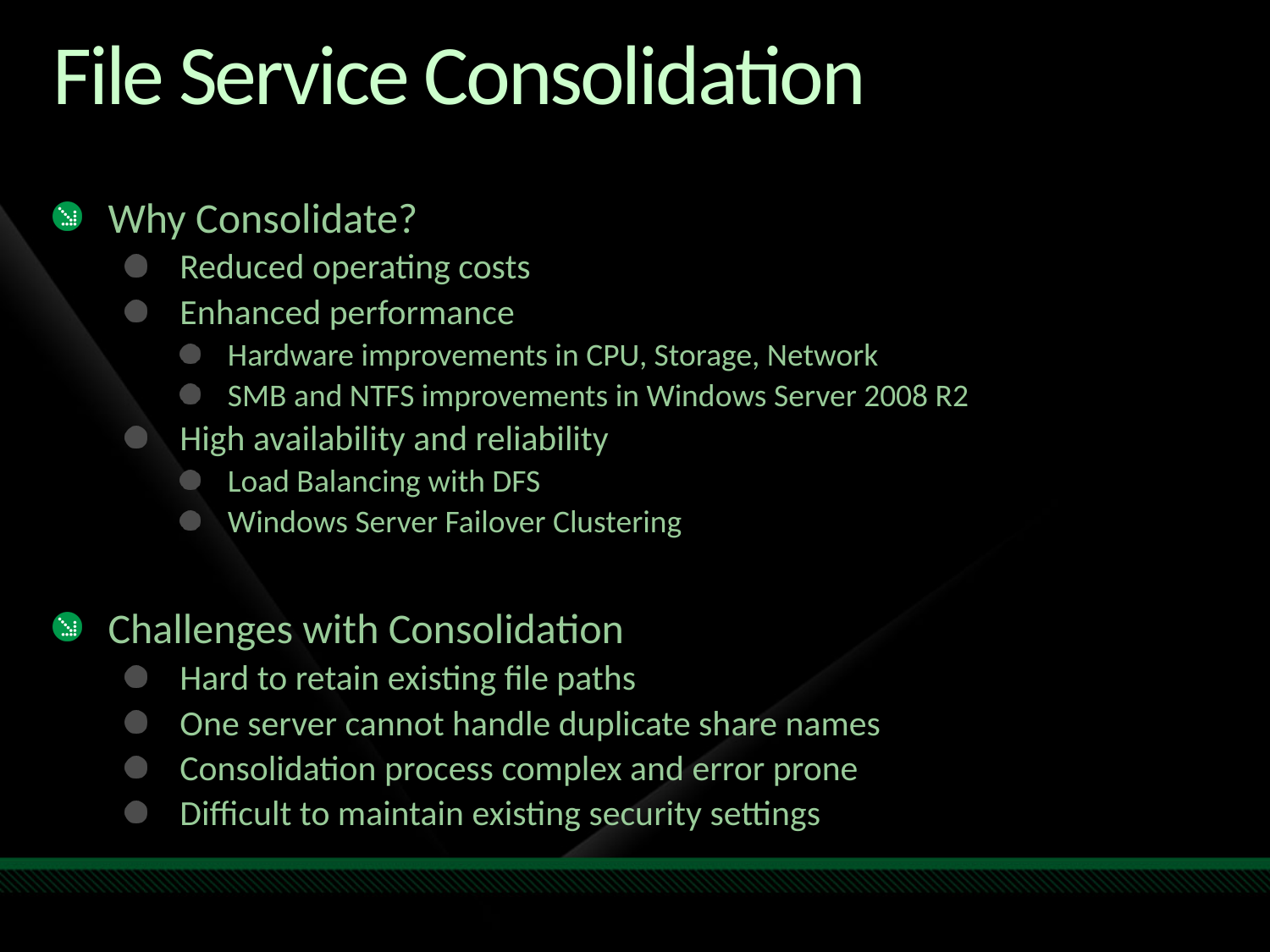

# File Service Consolidation
Why Consolidate?
Reduced operating costs
Enhanced performance
Hardware improvements in CPU, Storage, Network
SMB and NTFS improvements in Windows Server 2008 R2
High availability and reliability
Load Balancing with DFS
Windows Server Failover Clustering

Challenges with Consolidation
Hard to retain existing file paths
One server cannot handle duplicate share names
Consolidation process complex and error prone
Difficult to maintain existing security settings